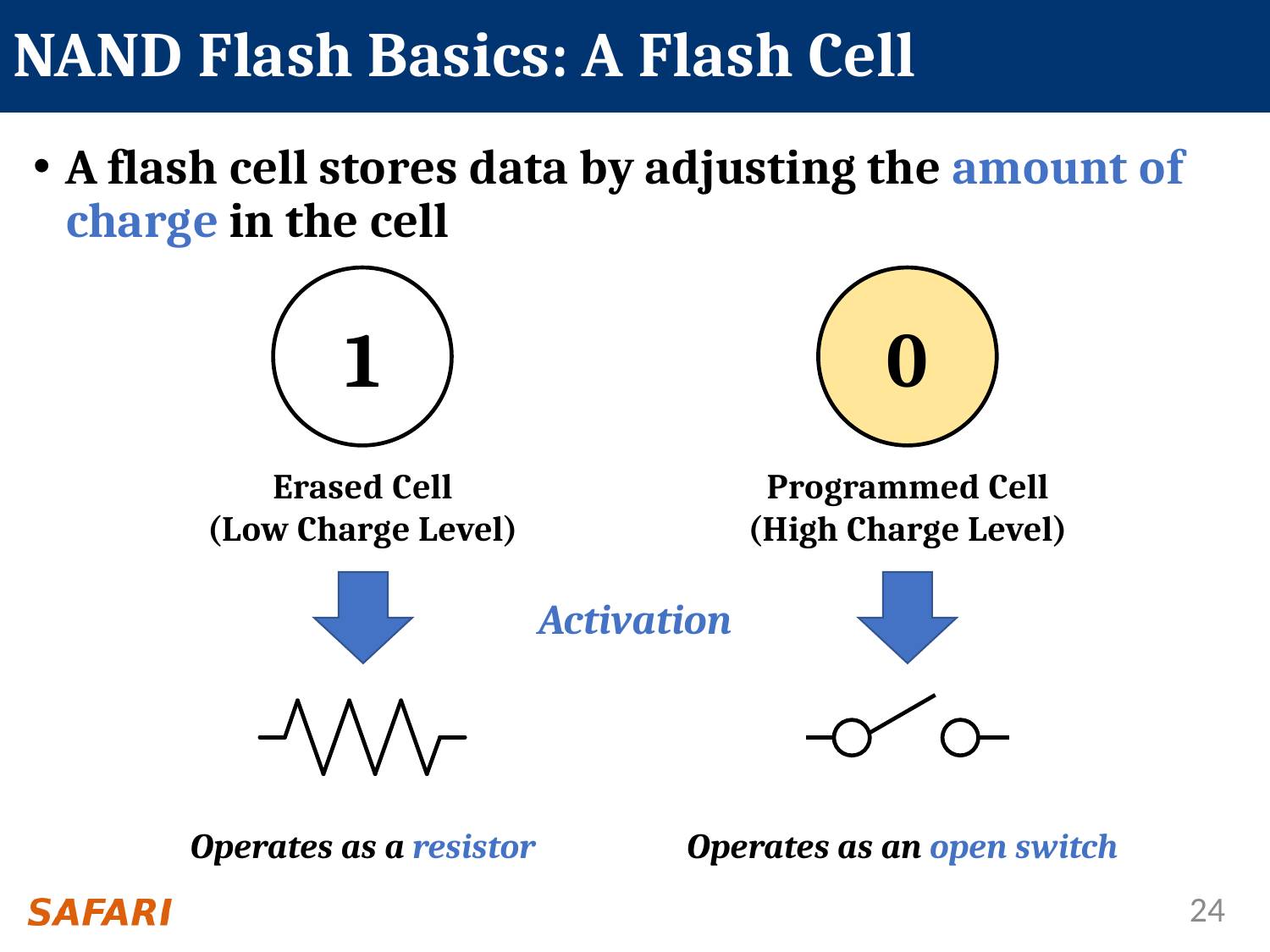

# NAND Flash Basics: A Flash Cell
A flash cell stores data by adjusting the amount of charge in the cell
1
Erased Cell
(Low Charge Level)
0
Programmed Cell
(High Charge Level)

Activation

Operates as an open switch
Operates as a resistor